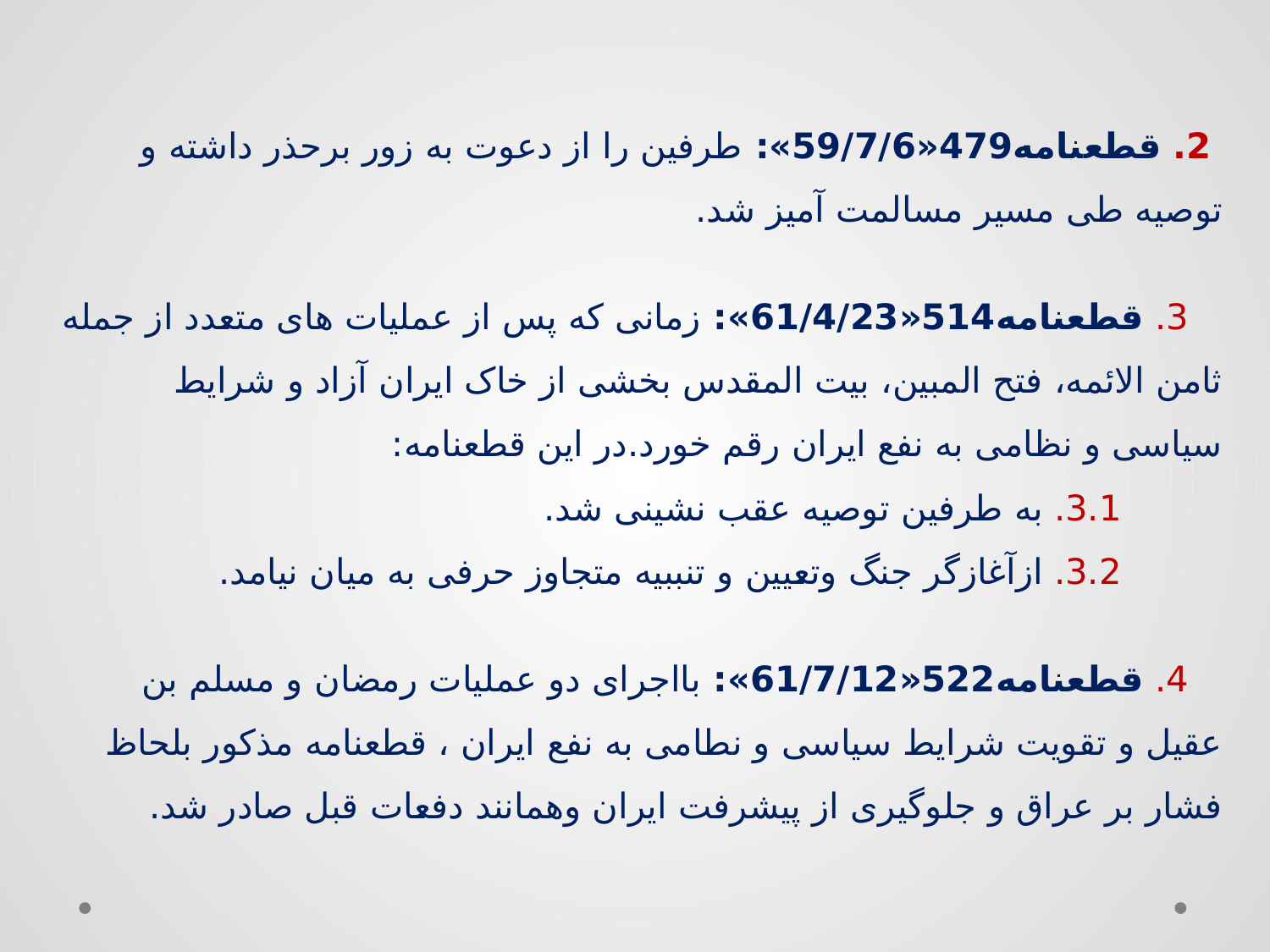

2. قطعنامه479«59/7/6»: طرفین را از دعوت به زور برحذر داشته و توصیه طی مسیر مسالمت آمیز شد.
   3. قطعنامه514«61/4/23»: زمانی که پس از عملیات های متعدد از جمله ثامن الائمه، فتح المبین، بیت المقدس بخشی از خاک ایران آزاد و شرایط سیاسی و نظامی به نفع ایران رقم خورد.در این قطعنامه:
         3.1. به طرفین توصیه عقب نشینی شد.
         3.2. ازآغازگر جنگ وتعیین و تنببیه متجاوز حرفی به میان نیامد.
   4. قطعنامه522«61/7/12»: بااجرای دو عملیات رمضان و مسلم بن عقیل و تقویت شرایط سیاسی و نطامی به نفع ایران ، قطعنامه مذکور بلحاظ فشار بر عراق و جلوگیری از پیشرفت ایران وهمانند دفعات قبل صادر شد.